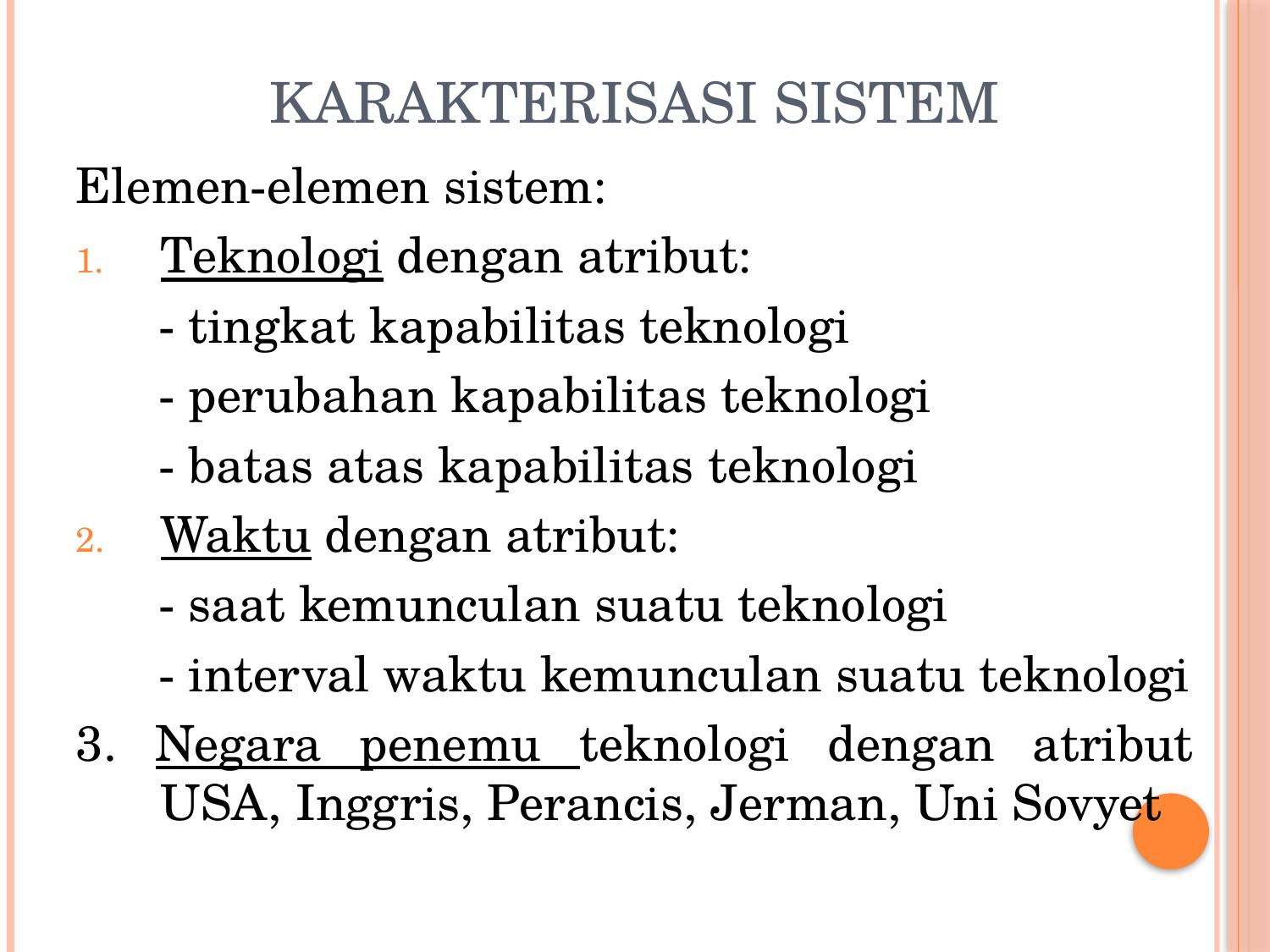

# Karakterisasi Sistem
Elemen-elemen sistem:
Teknologi dengan atribut:
      - tingkat kapabilitas teknologi
      - perubahan kapabilitas teknologi
      - batas atas kapabilitas teknologi
Waktu dengan atribut:
      - saat kemunculan suatu teknologi
      - interval waktu kemunculan suatu teknologi
3. Negara penemu teknologi dengan atribut USA, Inggris, Perancis, Jerman, Uni Sovyet